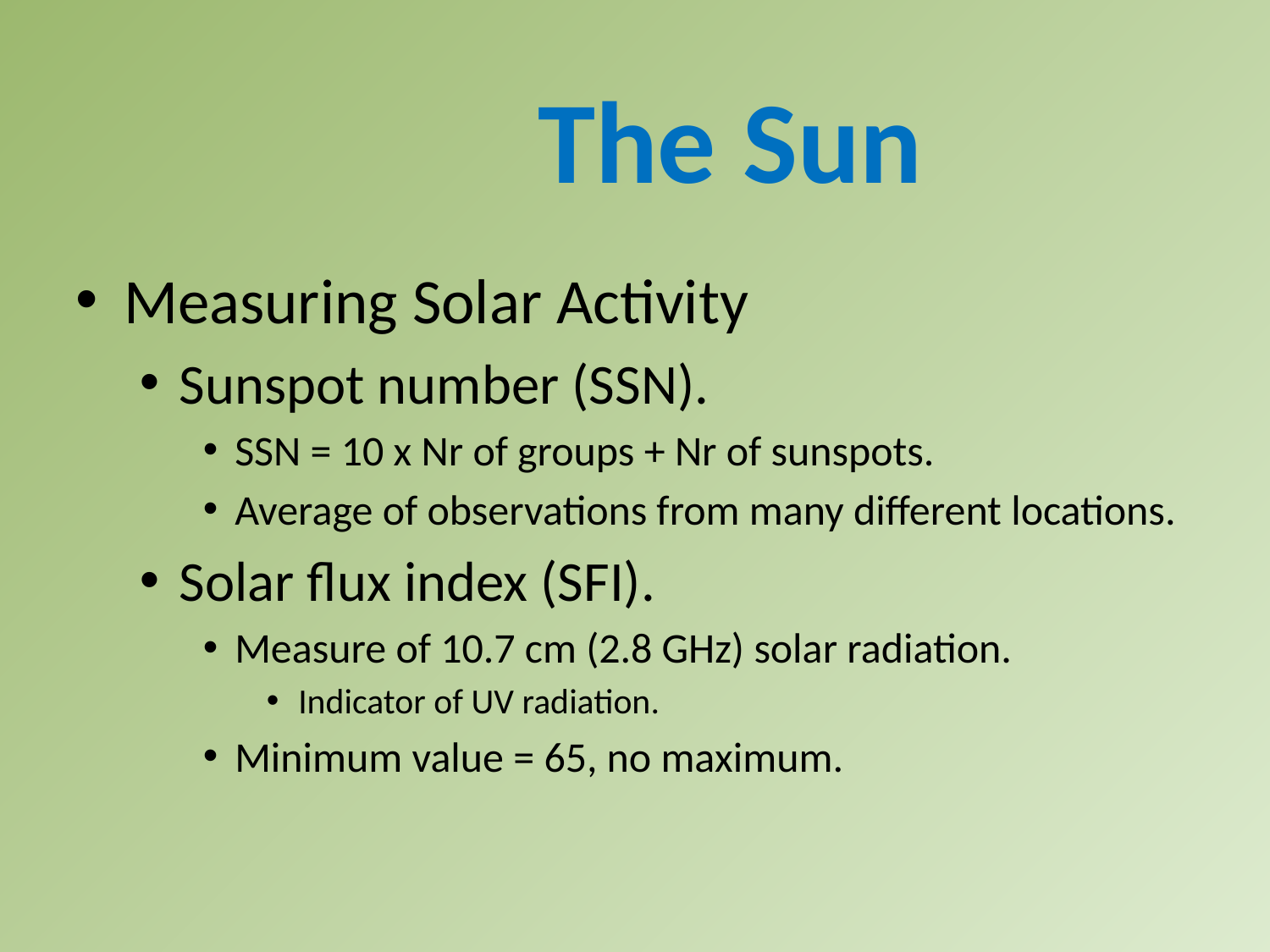

The Sun
Measuring Solar Activity
Sunspot number (SSN).
SSN = 10 x Nr of groups + Nr of sunspots.
Average of observations from many different locations.
Solar flux index (SFI).
Measure of 10.7 cm (2.8 GHz) solar radiation.
Indicator of UV radiation.
Minimum value = 65, no maximum.